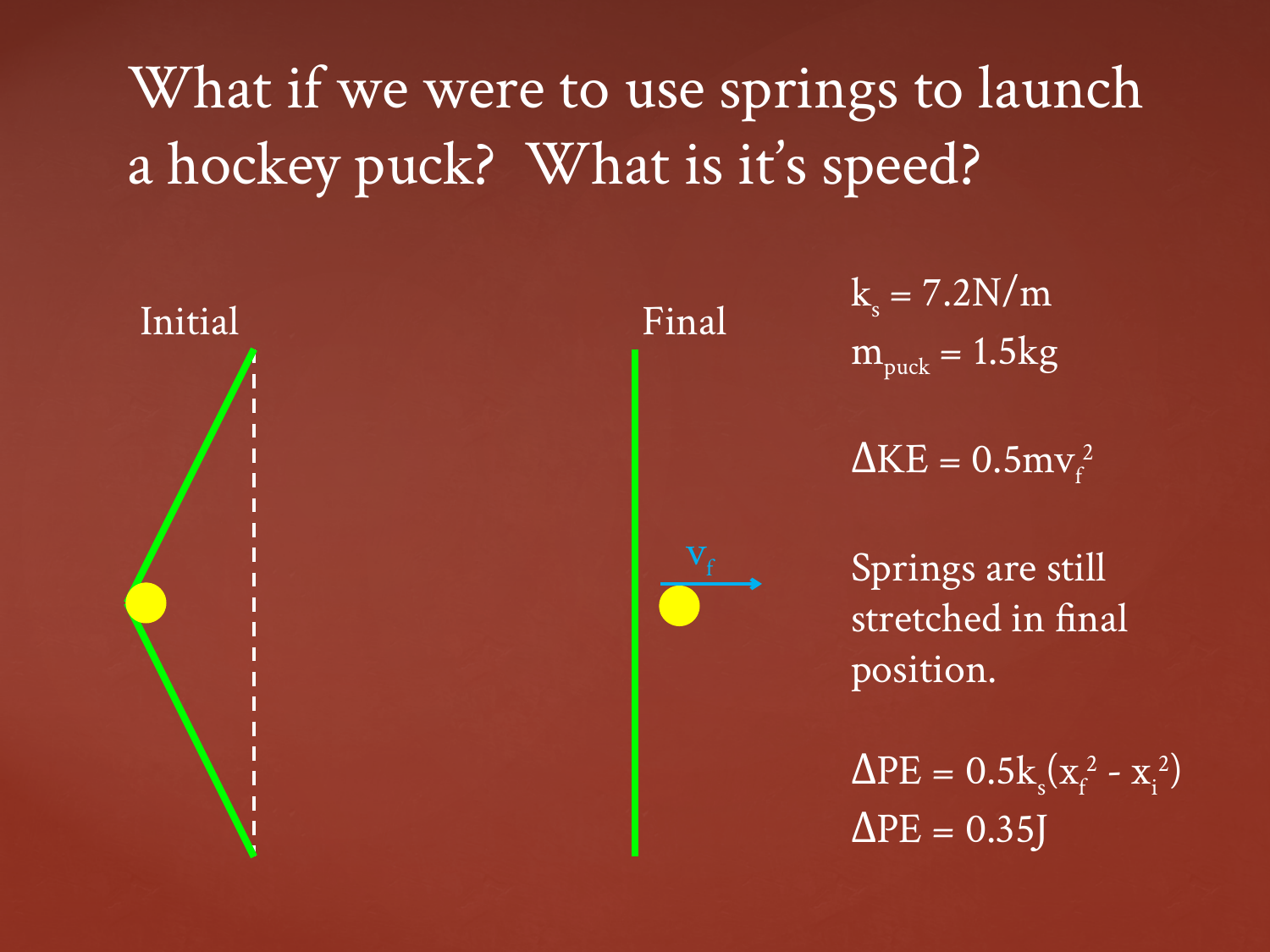

# What if we were to use springs to launch a hockey puck?  What is it’s speed?
Final
vf

Initial

ks = 7.2N/m
mpuck = 1.5kg

ΔKE = 0.5mvf2

Springs are still stretched in final position.

ΔPE = 0.5ks(xf2 - xi2)
ΔPE = 0.35J